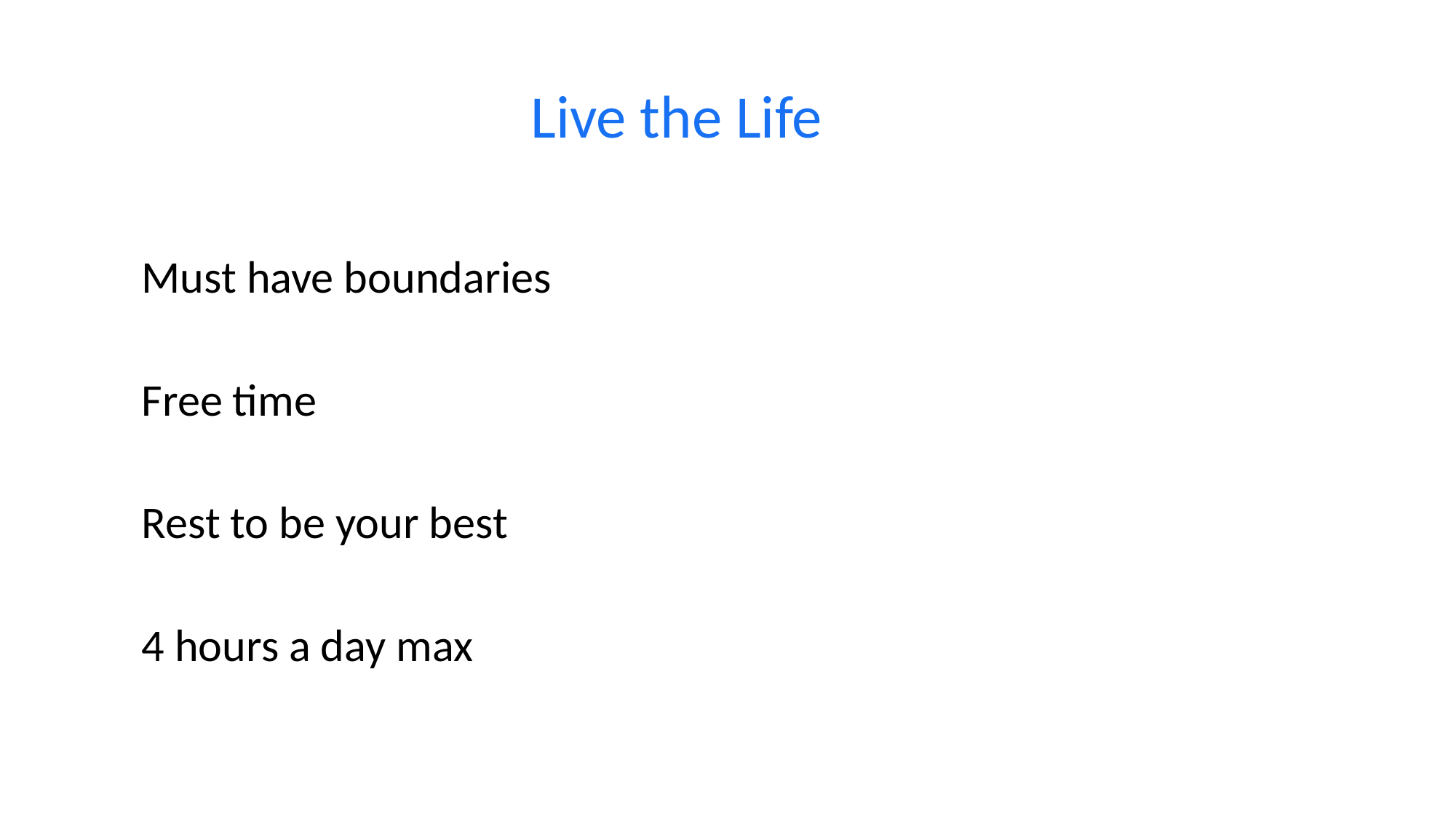

Live the Life

Must have boundaries

Free time

Rest to be your best

4 hours a day max